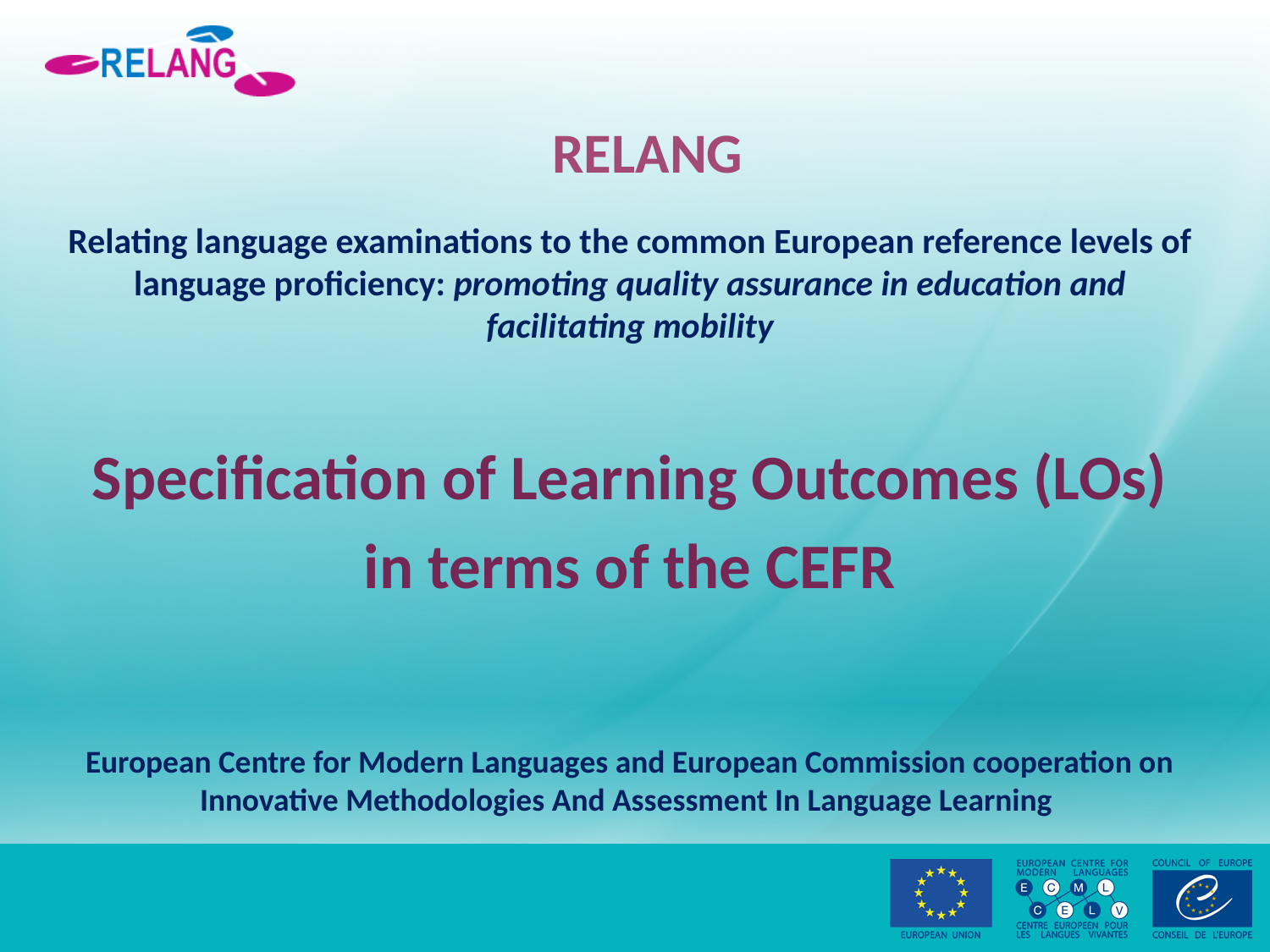

# RELANG
Relating language examinations to the common European reference levels of language proficiency: promoting quality assurance in education and facilitating mobility

Specification of Learning Outcomes (LOs)
 in terms of the CEFR

European Centre for Modern Languages and European Commission cooperation on Innovative Methodologies And Assessment In Language Learning